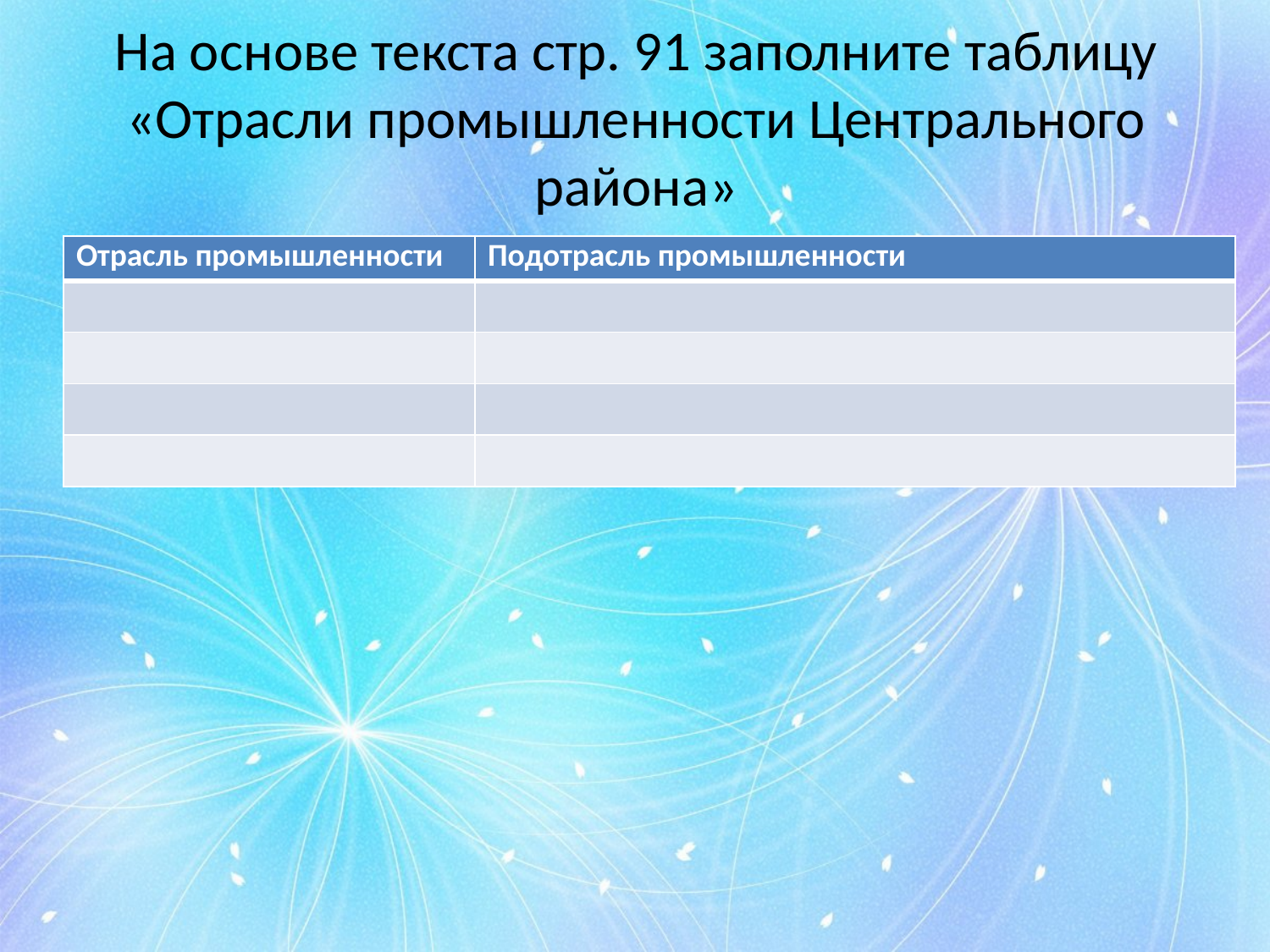

# На основе текста стр. 91 заполните таблицу «Отрасли промышленности Центрального района»
| Отрасль промышленности | Подотрасль промышленности |
| --- | --- |
|  |  |
|  |  |
|  |  |
|  |  |